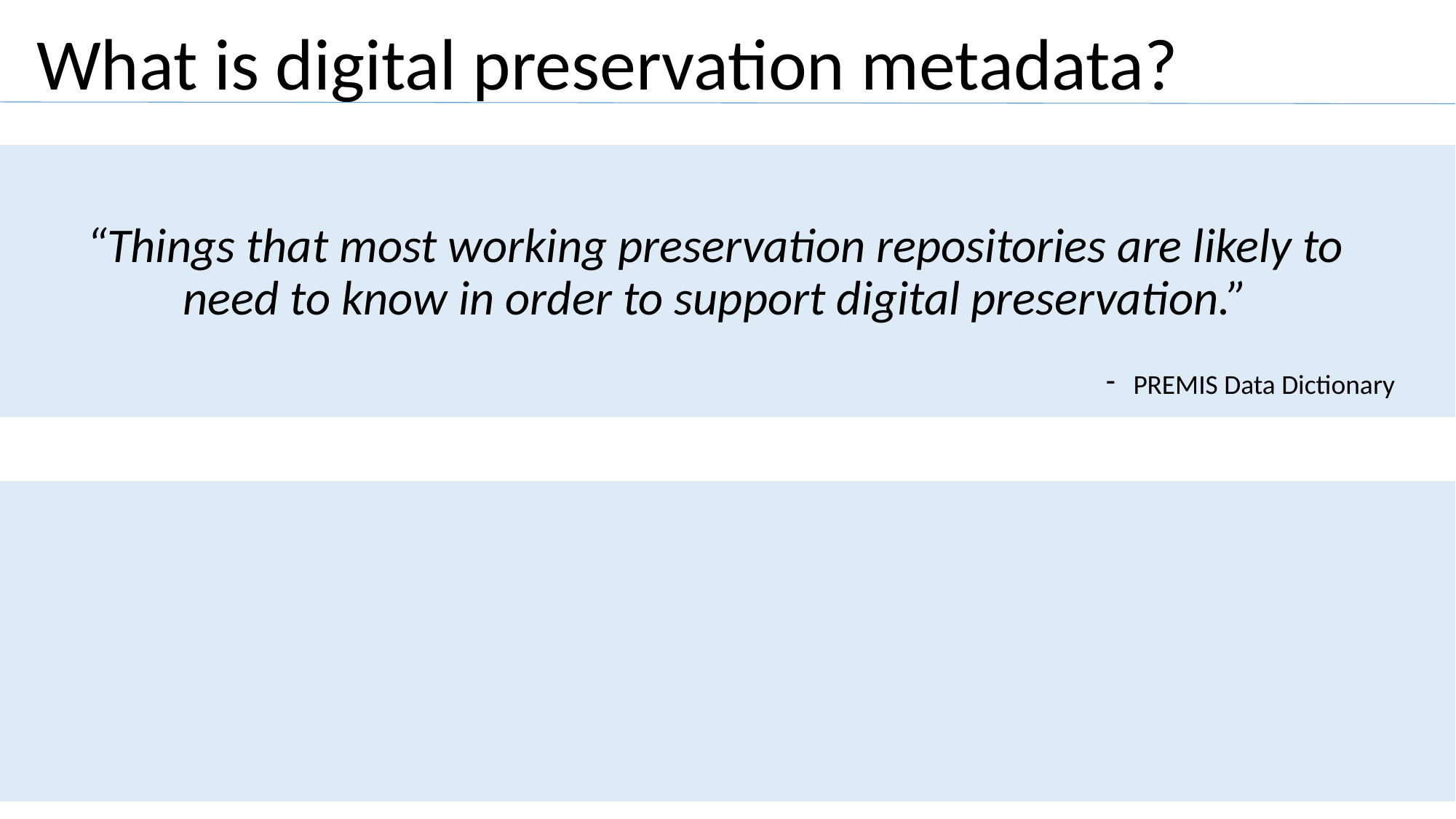

# What is digital preservation metadata?

“Things that most working preservation repositories are likely to need to know in order to support digital preservation.”

PREMIS Data Dictionary